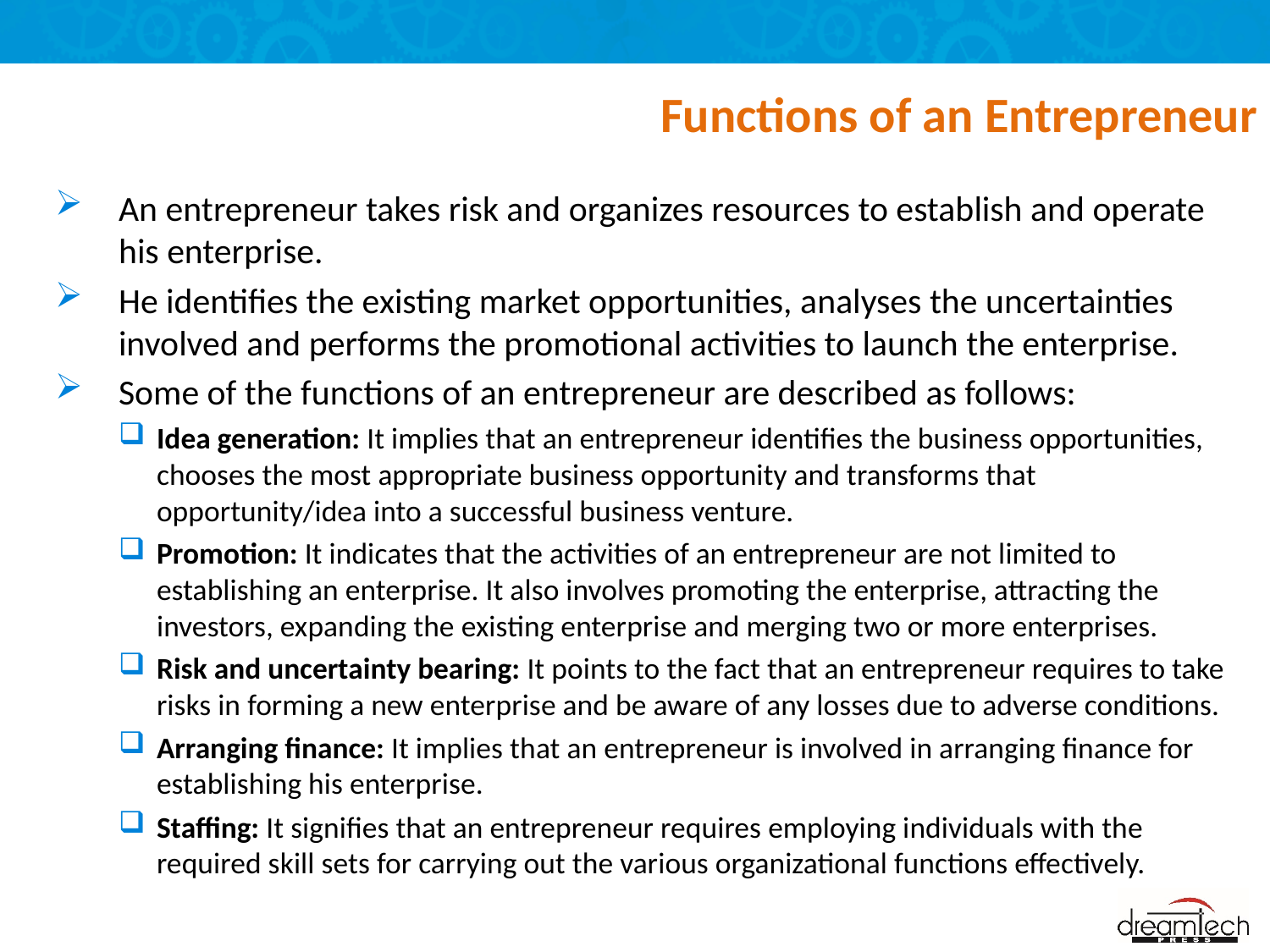

# Functions of an Entrepreneur
An entrepreneur takes risk and organizes resources to establish and operate his enterprise.
He identifies the existing market opportunities, analyses the uncertainties involved and performs the promotional activities to launch the enterprise.
Some of the functions of an entrepreneur are described as follows:
Idea generation: It implies that an entrepreneur identifies the business opportunities, chooses the most appropriate business opportunity and transforms that opportunity/idea into a successful business venture.
Promotion: It indicates that the activities of an entrepreneur are not limited to establishing an enterprise. It also involves promoting the enterprise, attracting the investors, expanding the existing enterprise and merging two or more enterprises.
Risk and uncertainty bearing: It points to the fact that an entrepreneur requires to take risks in forming a new enterprise and be aware of any losses due to adverse conditions.
Arranging finance: It implies that an entrepreneur is involved in arranging finance for establishing his enterprise.
Staffing: It signifies that an entrepreneur requires employing individuals with the required skill sets for carrying out the various organizational functions effectively.